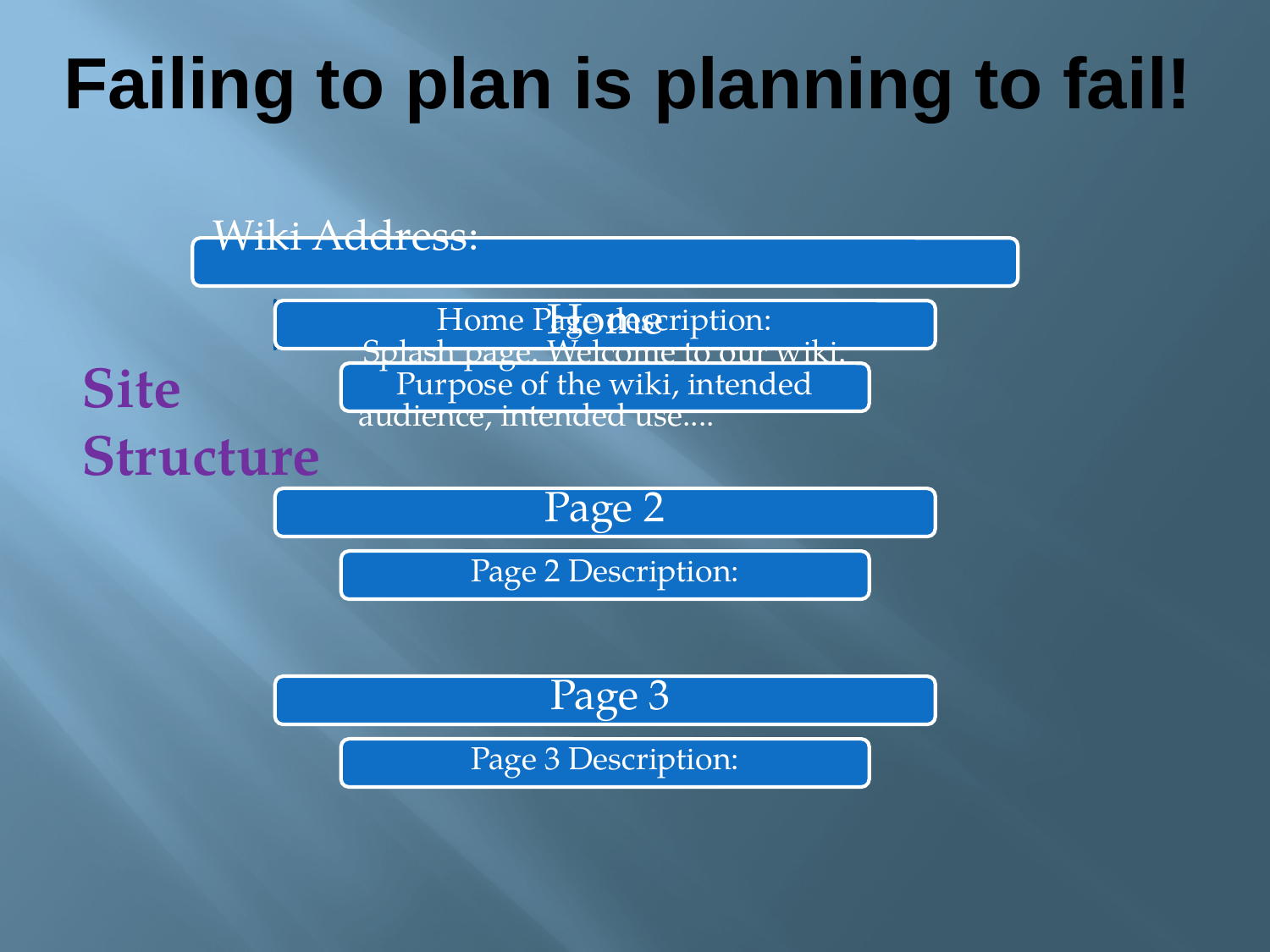

# Failing to plan is planning to fail!
Wiki Address:
Home
Page 2
 Page 3
Home Page description:
Splash page. Welcome to our wiki. Purpose of the wiki, intended audience, intended use....
Page 2 Description:
Page 3 Description:
Site Structure